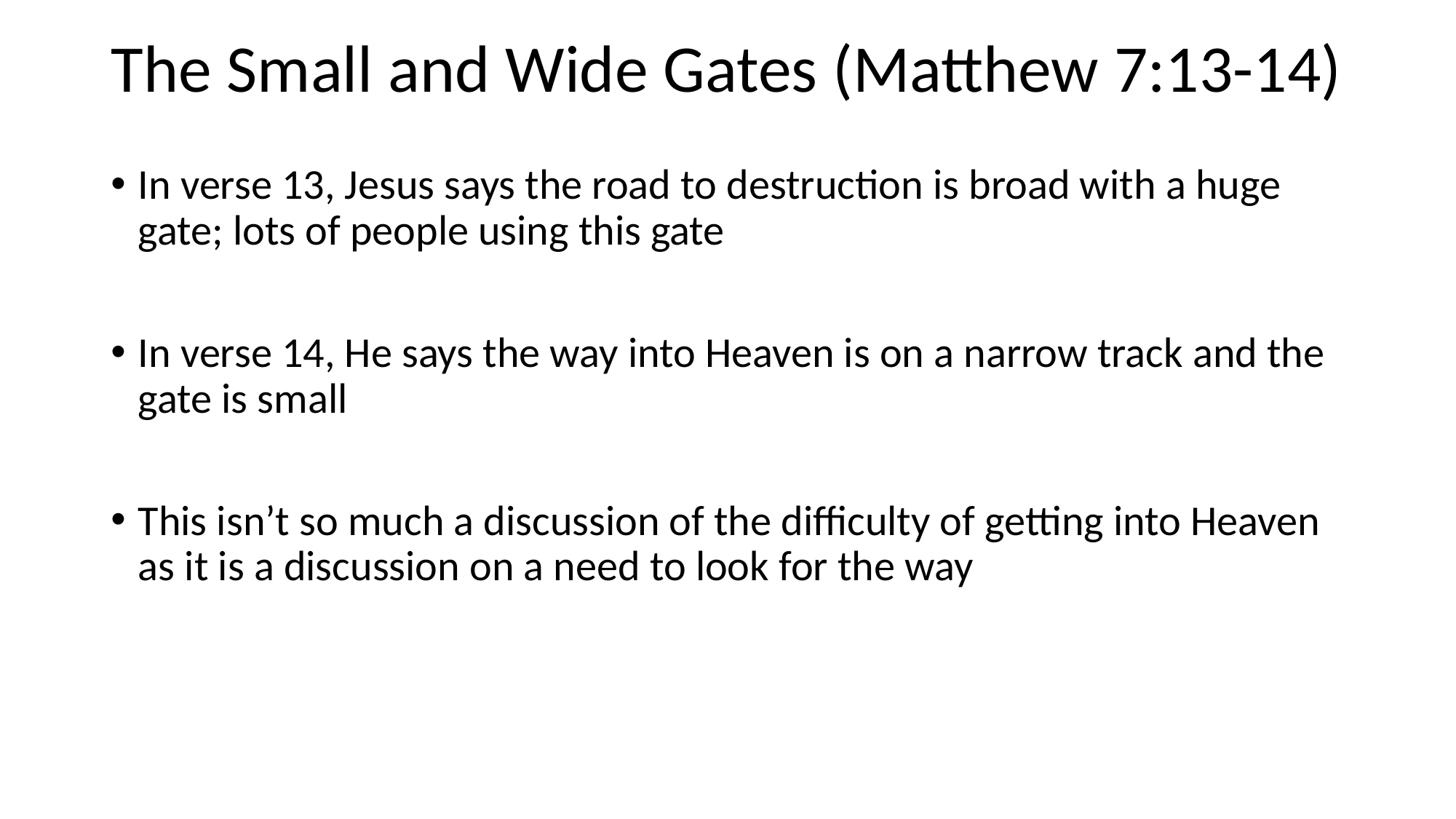

# The Small and Wide Gates (Matthew 7:13-14)

In verse 13, Jesus says the road to destruction is broad with a huge gate; lots of people using this gate

In verse 14, He says the way into Heaven is on a narrow track and the gate is small

This isn’t so much a discussion of the difficulty of getting into Heaven as it is a discussion on a need to look for the way